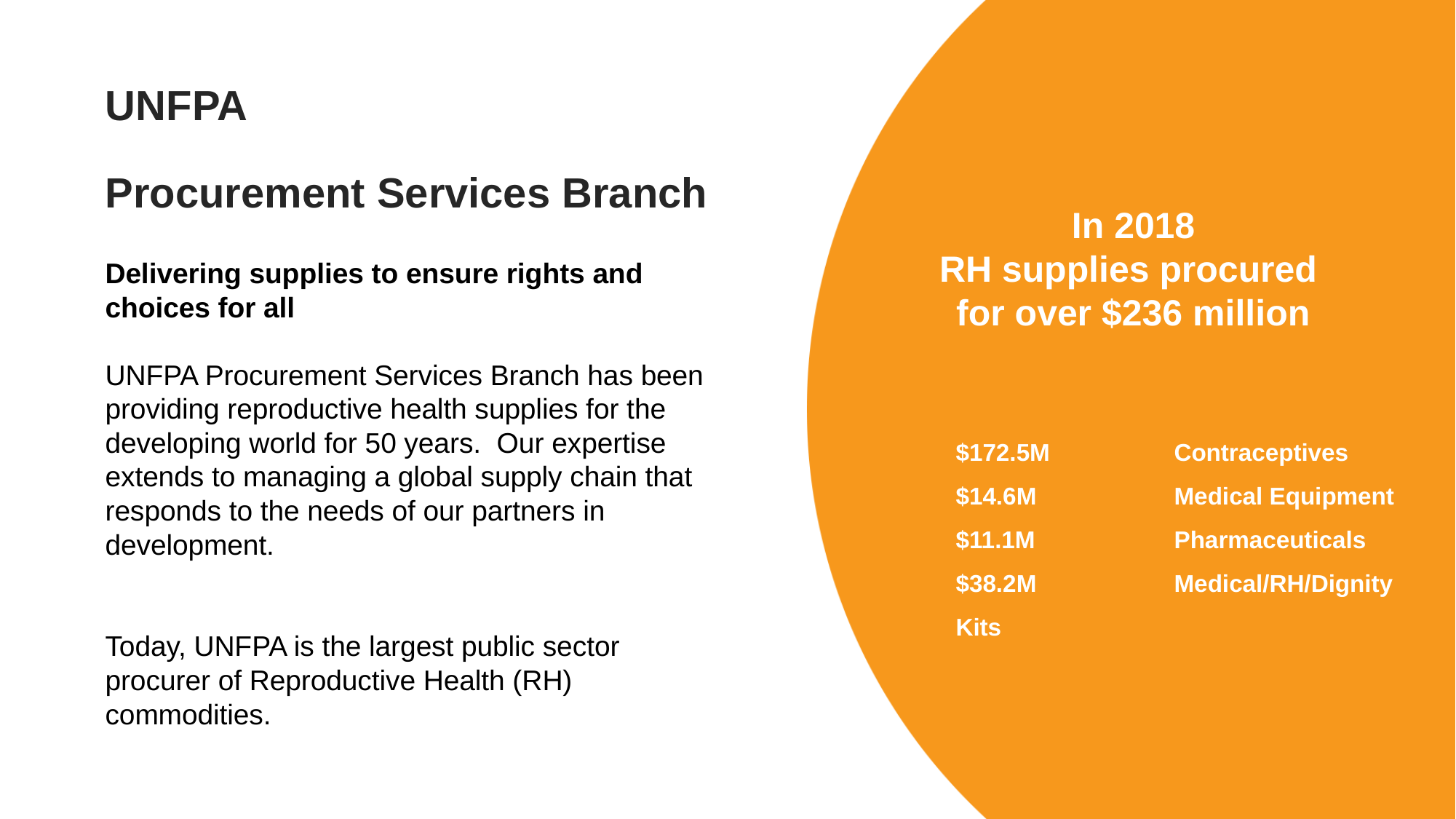

# UNFPA Procurement Services Branch
In 2018
RH supplies procured
for over $236 million
Delivering supplies to ensure rights and choices for all

UNFPA Procurement Services Branch has been providing reproductive health supplies for the developing world for 50 years.  Our expertise extends to managing a global supply chain that responds to the needs of our partners in development.

Today, UNFPA is the largest public sector procurer of Reproductive Health (RH) commodities.
$172.5M		Contraceptives
$14.6M		Medical Equipment
$11.1M		Pharmaceuticals
$38.2M		Medical/RH/Dignity Kits